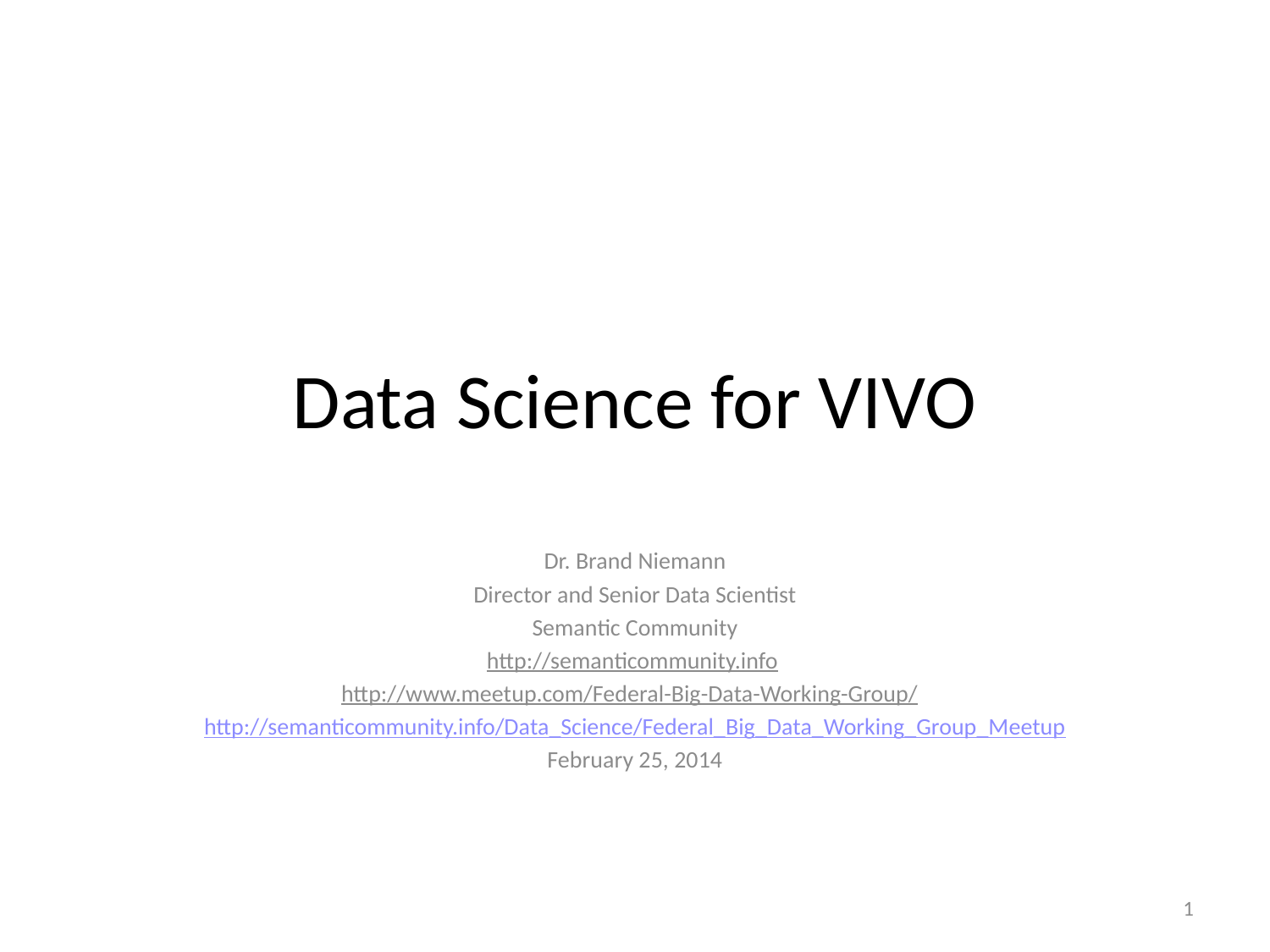

# Data Science for VIVO
Dr. Brand Niemann
Director and Senior Data Scientist
Semantic Community
http://semanticommunity.info
http://www.meetup.com/Federal-Big-Data-Working-Group/
http://semanticommunity.info/Data_Science/Federal_Big_Data_Working_Group_Meetup
February 25, 2014
1